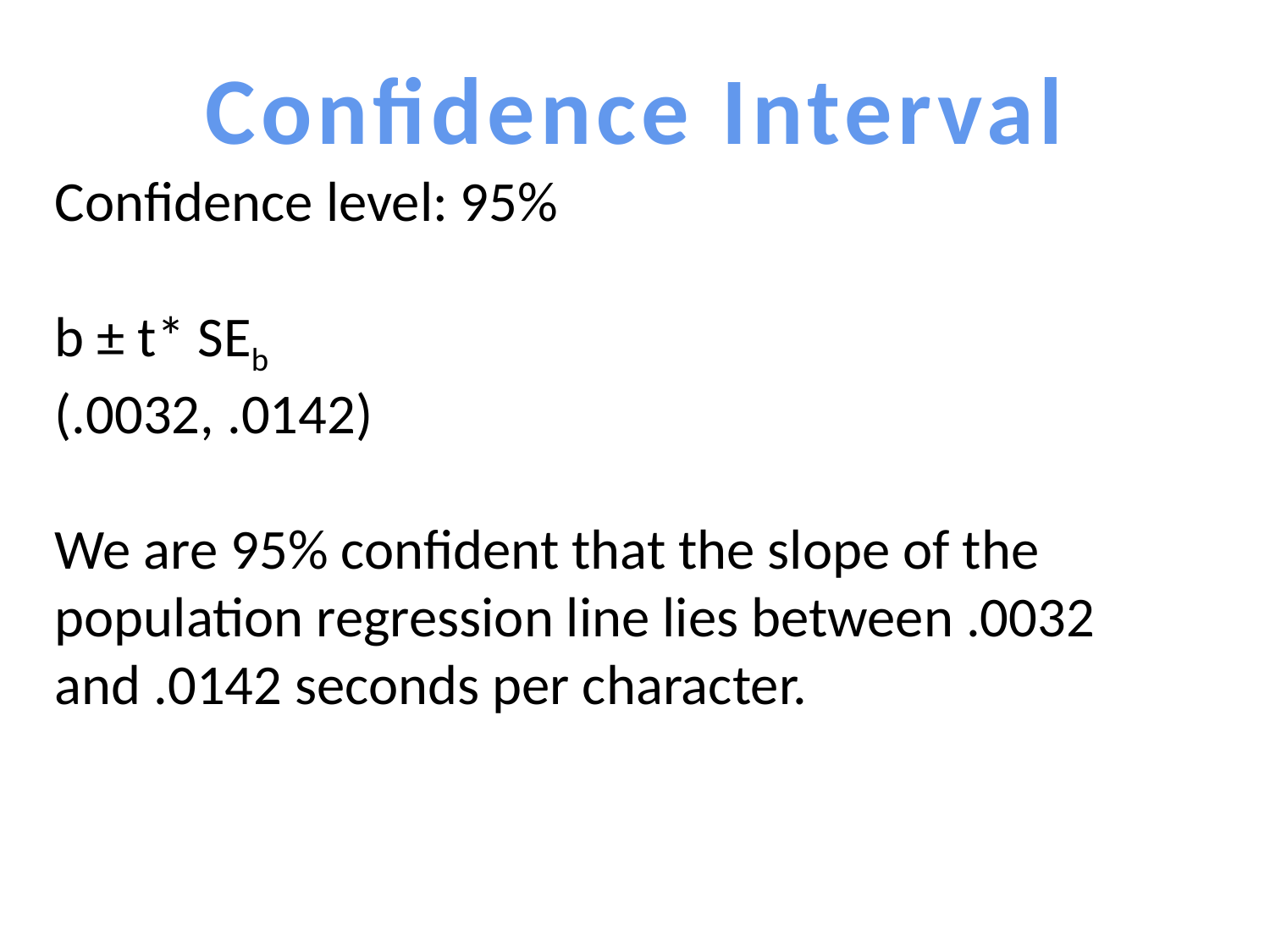

Confidence Interval
Confidence level: 95%

b ± t* SEb
(.0032, .0142)

We are 95% confident that the slope of the population regression line lies between .0032 and .0142 seconds per character.